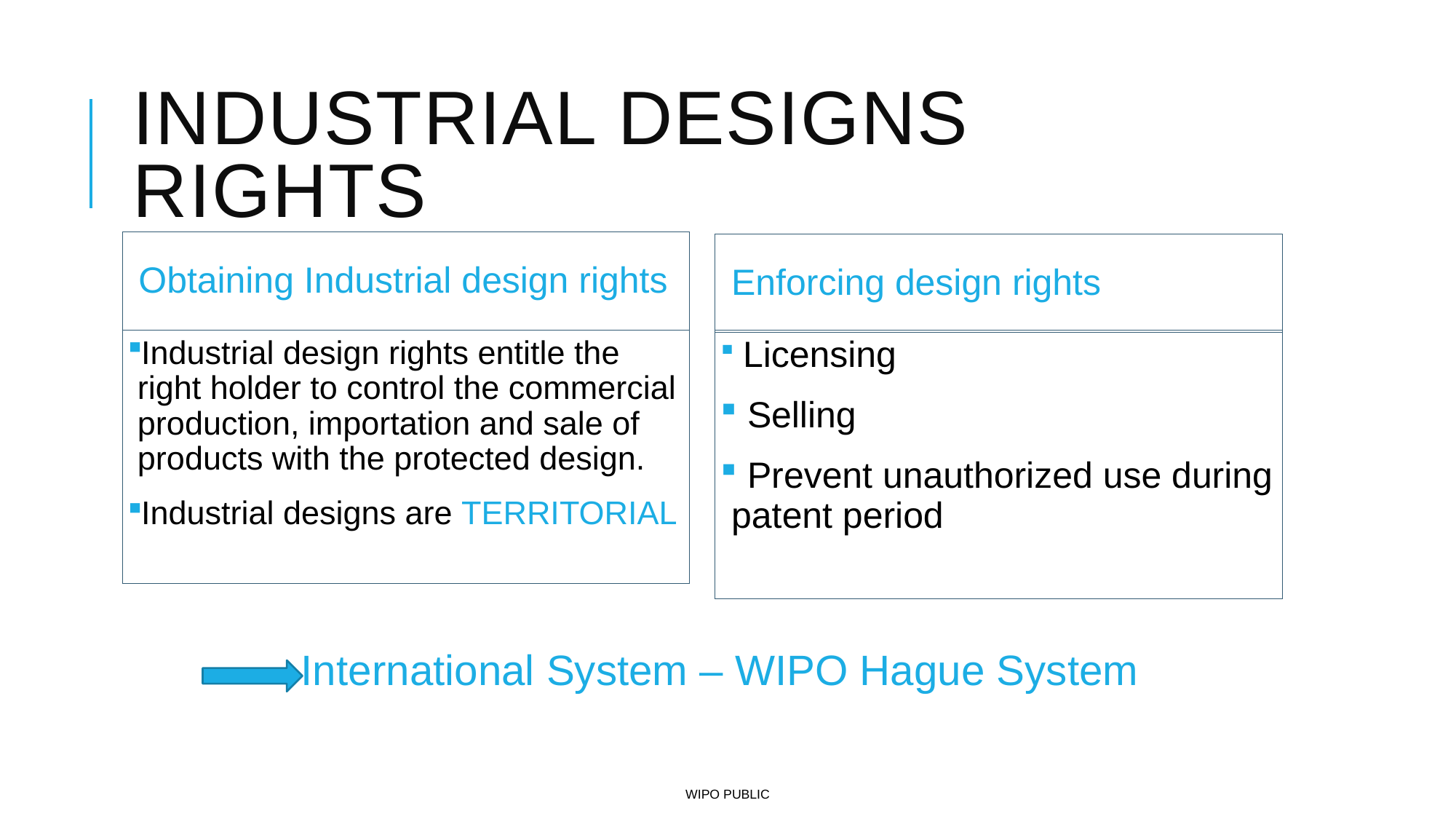

# INDUSTRIAL DESIGNS RIGHTS
Obtaining Industrial design rights
Enforcing design rights
Industrial design rights entitle the right holder to control the commercial production, importation and sale of products with the protected design.
Industrial designs are TERRITORIAL

 Licensing
 Selling
 Prevent unauthorized use during patent period
International System – WIPO Hague System